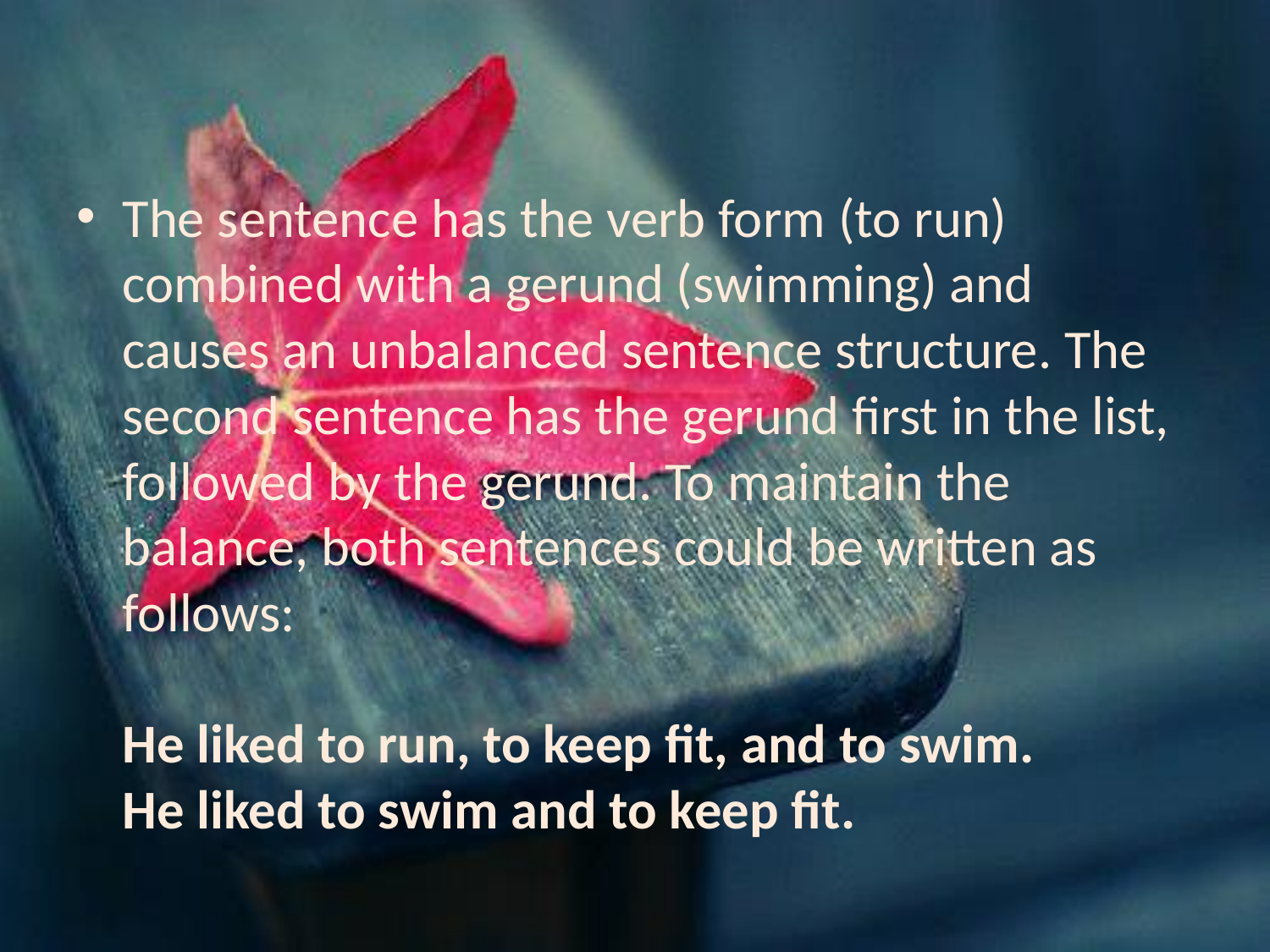

#
The sentence has the verb form (to run) combined with a gerund (swimming) and causes an unbalanced sentence structure. The second sentence has the gerund first in the list, followed by the gerund. To maintain the balance, both sentences could be written as follows:
He liked to run, to keep fit, and to swim.
He liked to swim and to keep fit.